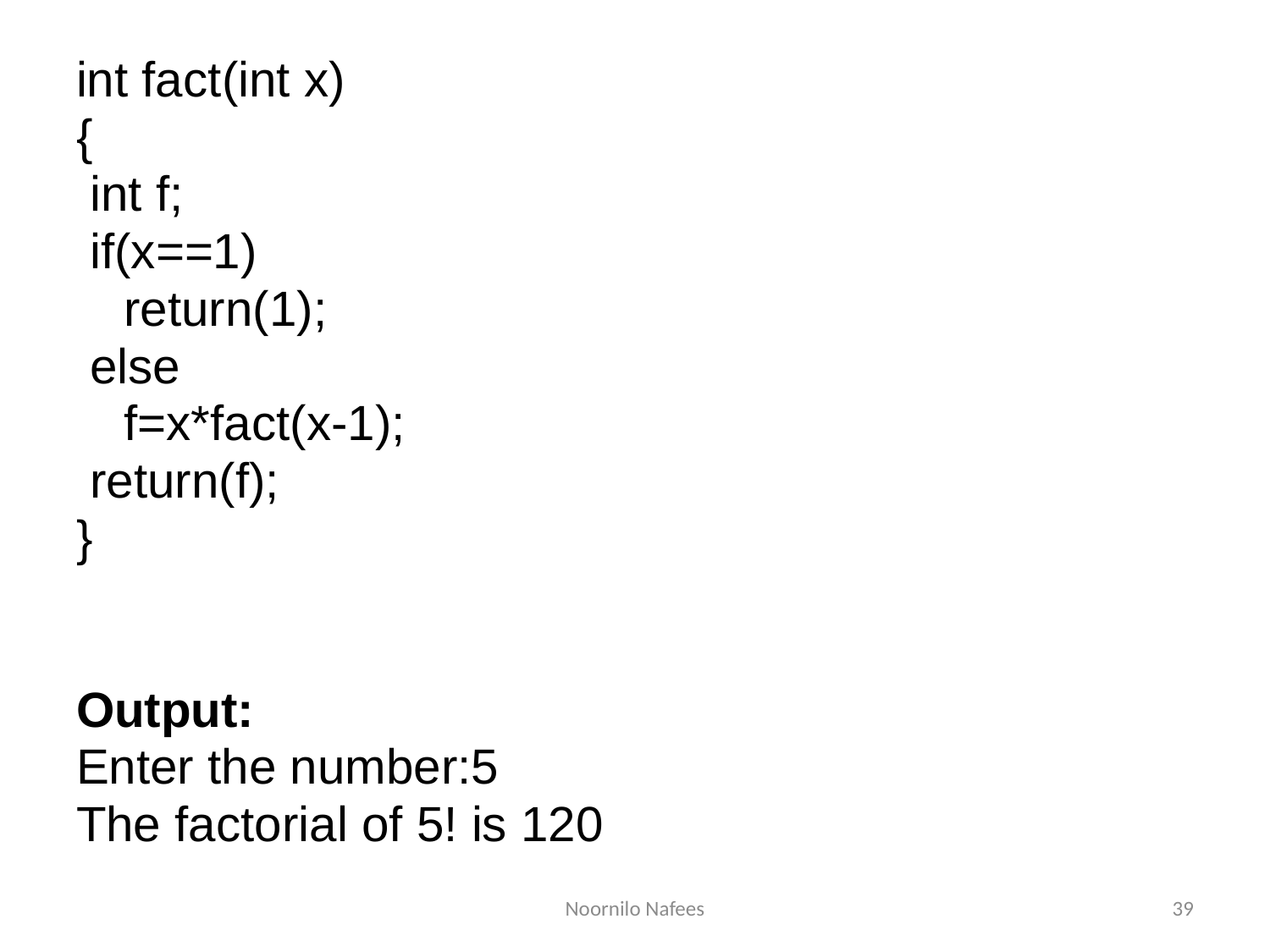

int fact(int x)
{
 int f;
 if(x==1)
	return(1);
 else
	f=x*fact(x-1);
 return(f);
}

Output:
Enter the number:5
The factorial of 5! is 120

Noornilo Nafees
39